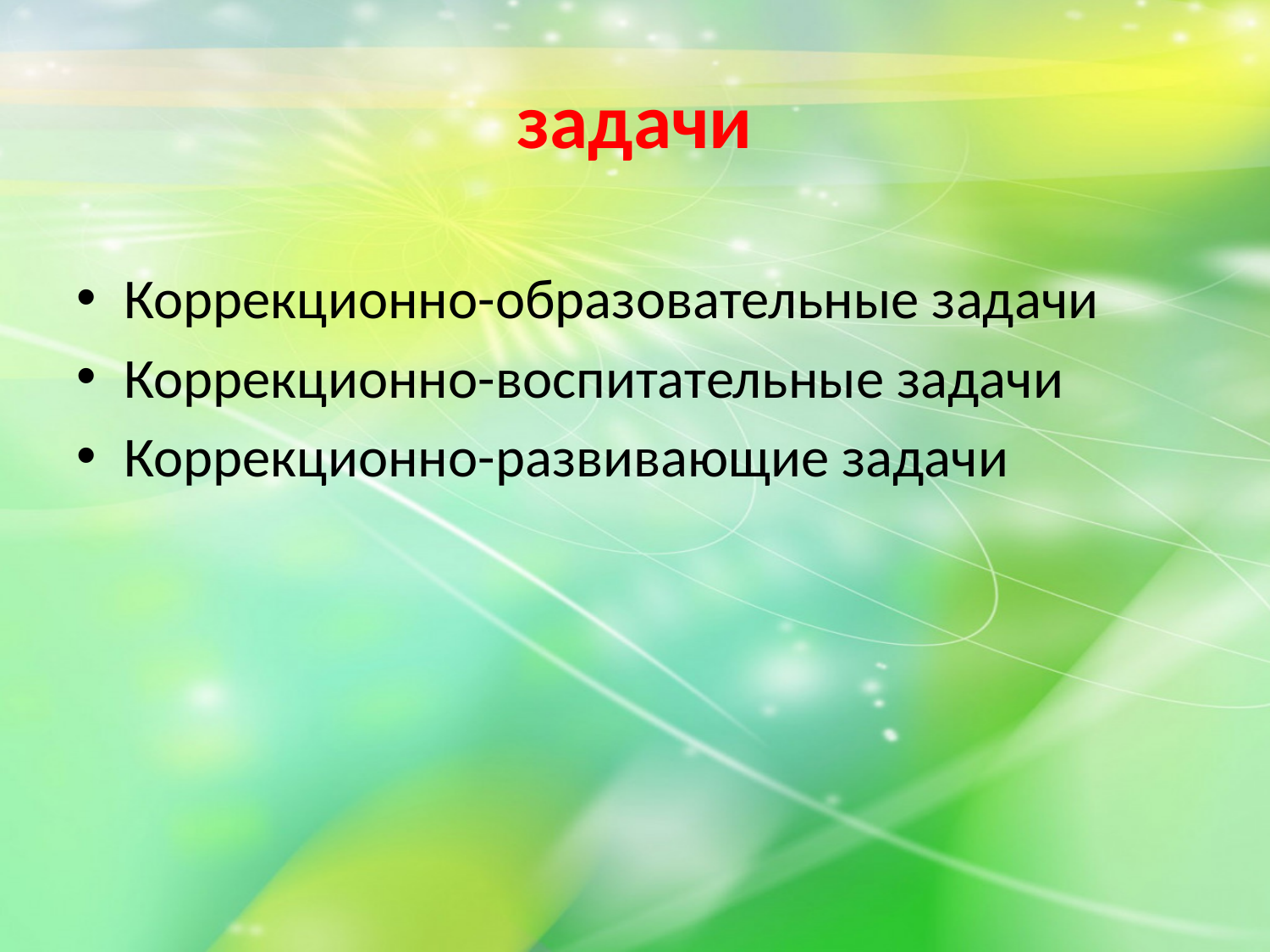

# задачи
Коррекционно-образовательные задачи
Коррекционно-воспитательные задачи
Коррекционно-развивающие задачи